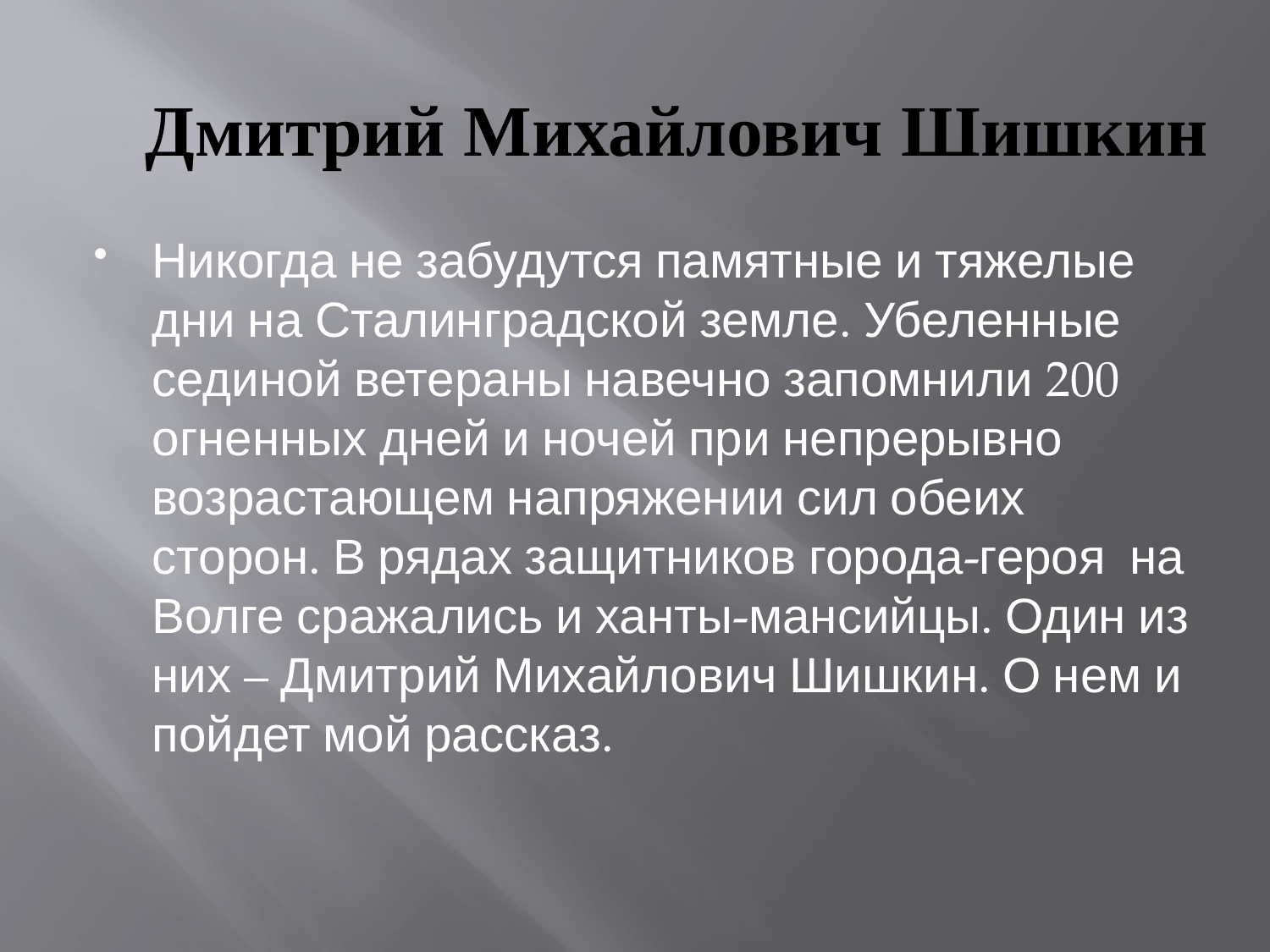

# Дмитрий Михайлович Шишкин
Никогда не забудутся памятные и тяжелые дни на Сталинградской земле. Убеленные сединой ветераны навечно запомнили 200 огненных дней и ночей при непрерывно возрастающем напряжении сил обеих сторон. В рядах защитников города-героя  на Волге сражались и ханты-мансийцы. Один из них – Дмитрий Михайлович Шишкин. О нем и пойдет мой рассказ.